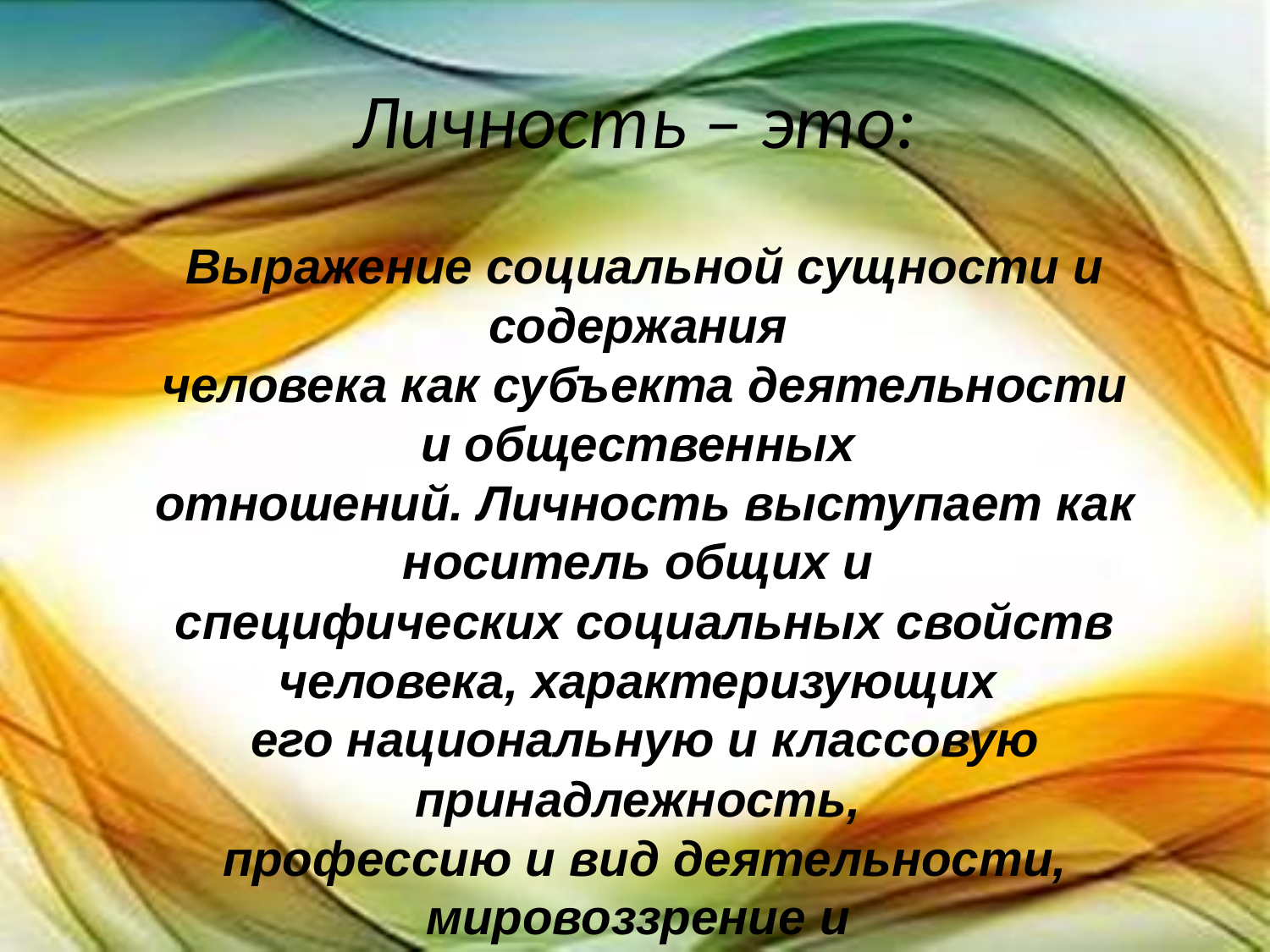

# Личность – это:
Выражение социальной сущности и содержания
человека как субъекта деятельности и общественных
отношений. Личность выступает как носитель общих и
специфических социальных свойств человека, характеризующих
его национальную и классовую принадлежность,
профессию и вид деятельности, мировоззрение и
ценностные ориентации, интересы, цели, идеалы.